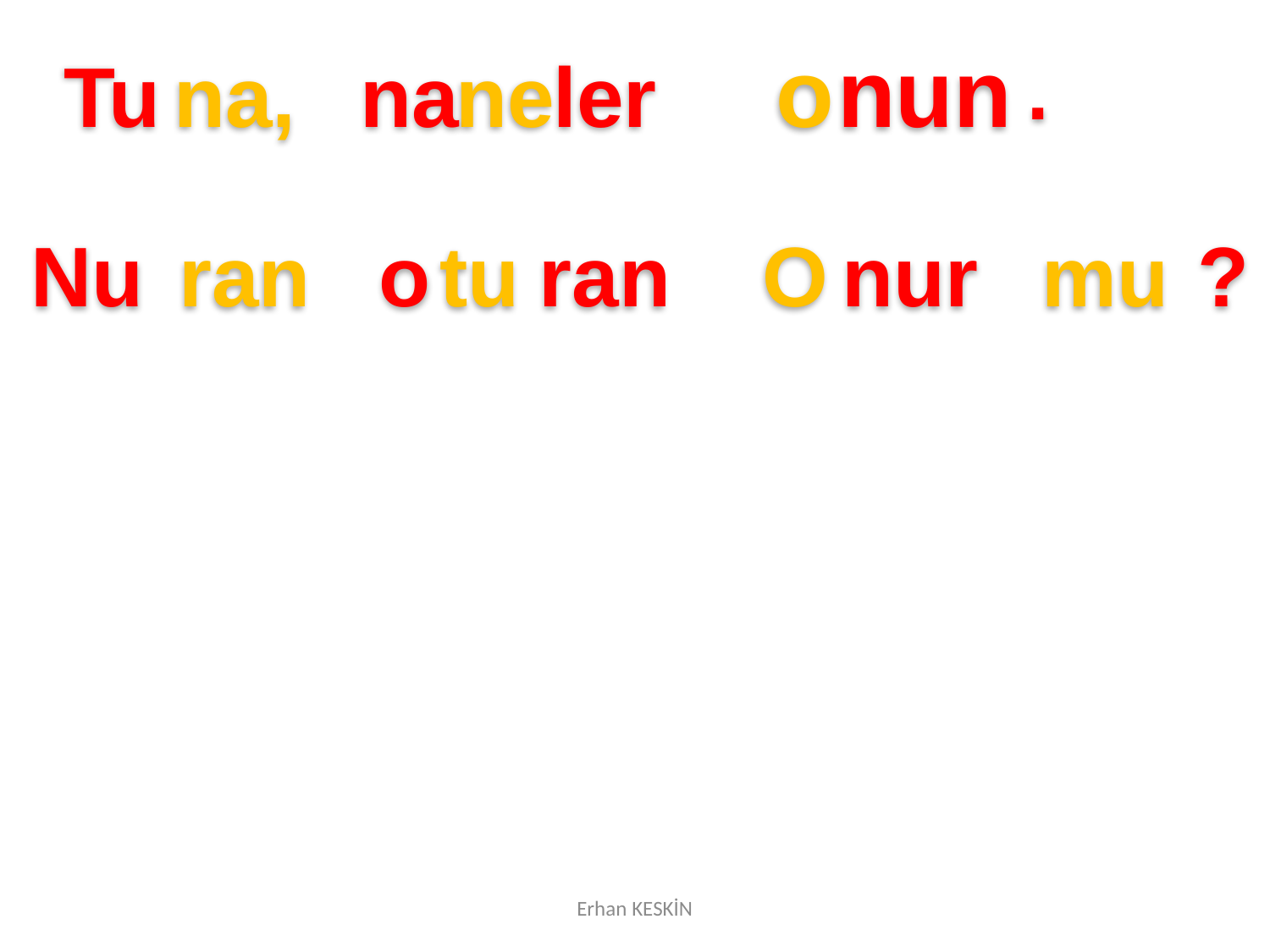

o
nun
Tu
na,
na
ne
ler
.
Nu
ran
o
tu
ran
O
nur
mu
?
Erhan KESKİN